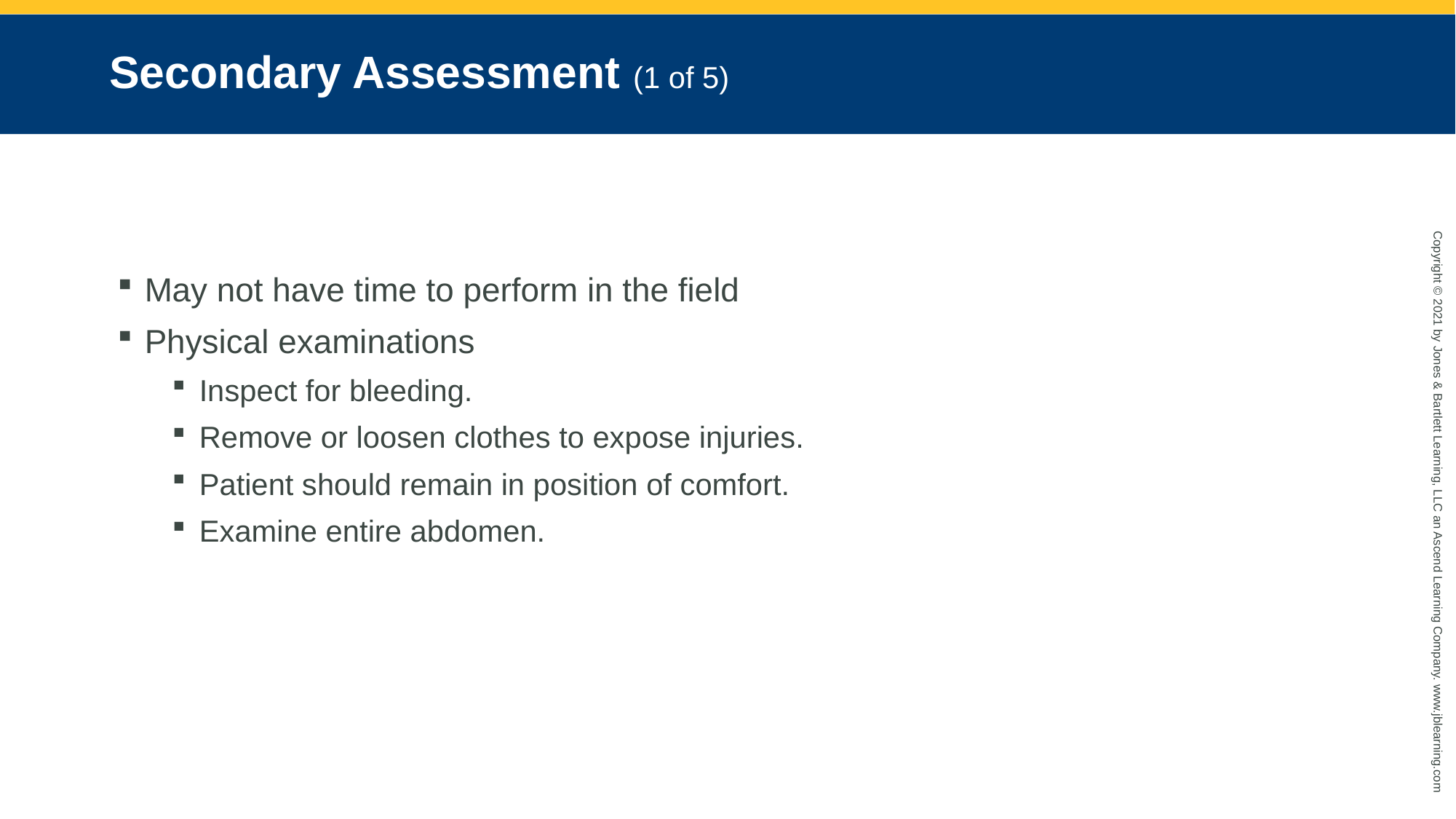

# Secondary Assessment (1 of 5)
May not have time to perform in the field
Physical examinations
Inspect for bleeding.
Remove or loosen clothes to expose injuries.
Patient should remain in position of comfort.
Examine entire abdomen.